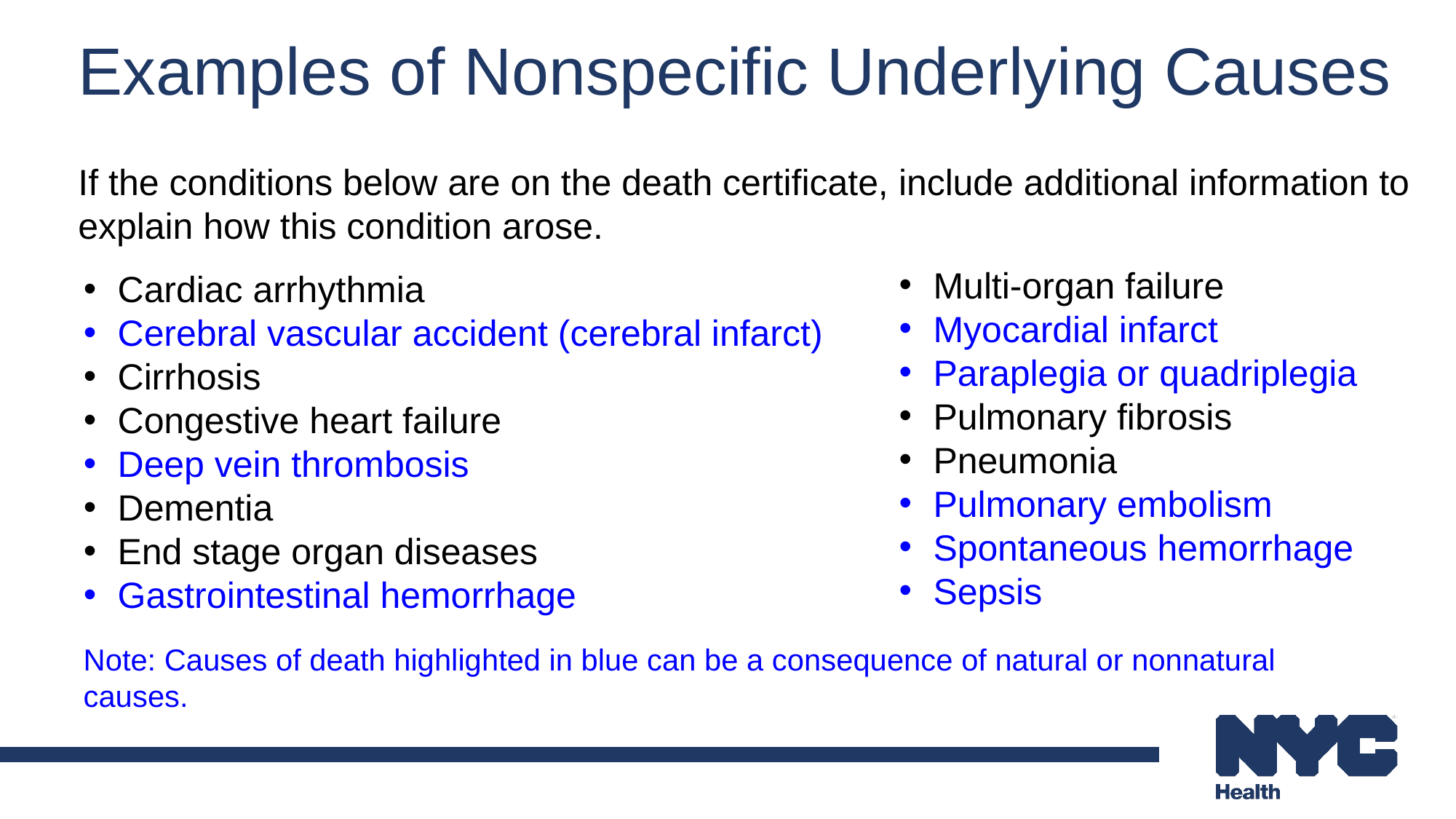

#
Examples of Nonspecific Underlying Causes

If the conditions below are on the death certificate, include additional information to explain how this condition arose.
Multi-organ failure
Myocardial infarct
Paraplegia or quadriplegia
Pulmonary fibrosis
Pneumonia
Pulmonary embolism
Spontaneous hemorrhage
Sepsis
Cardiac arrhythmia
Cerebral vascular accident (cerebral infarct)
Cirrhosis
Congestive heart failure
Deep vein thrombosis
Dementia
End stage organ diseases
Gastrointestinal hemorrhage

Note: Causes of death highlighted in blue can be a consequence of natural or nonnatural causes.